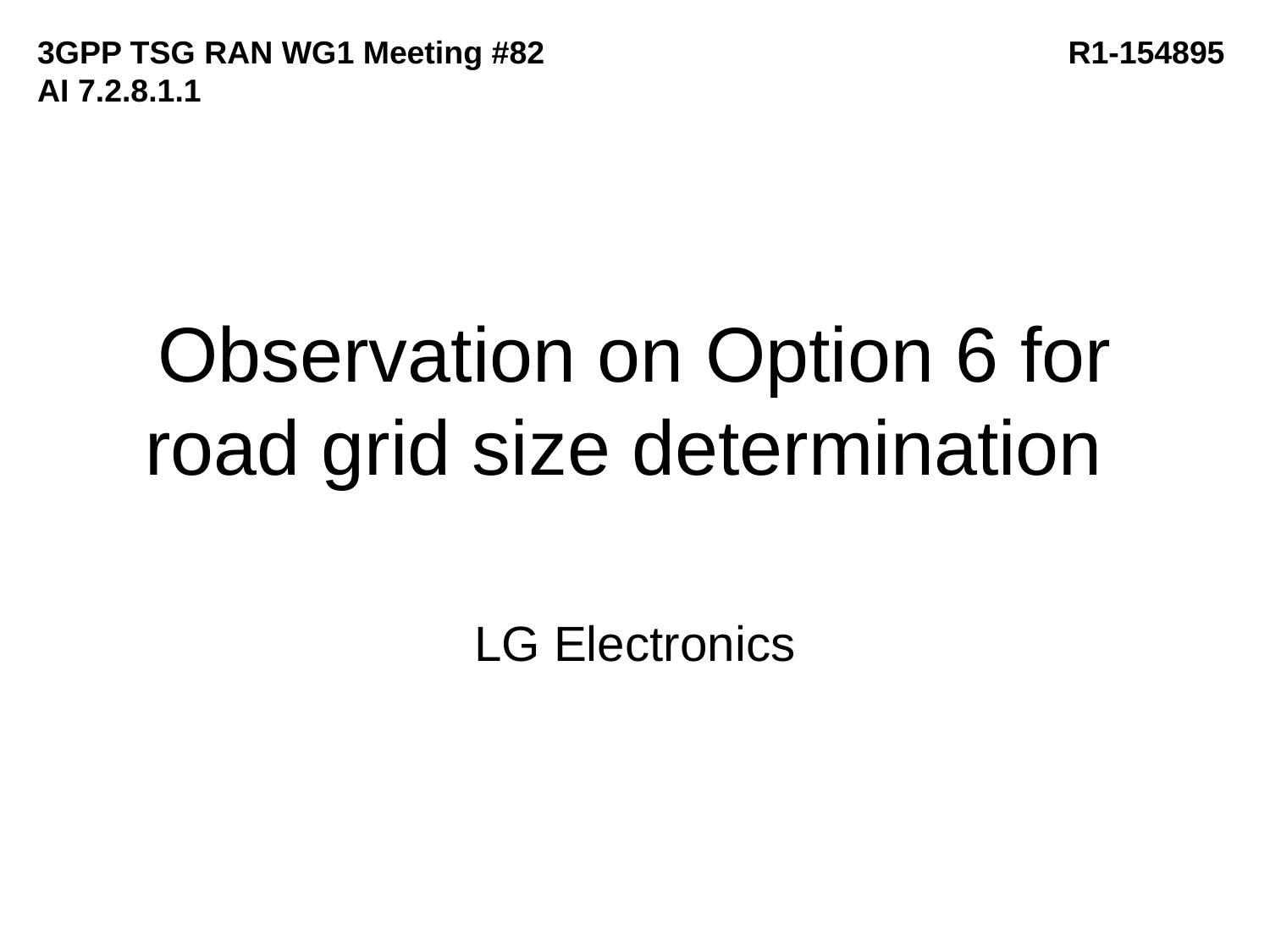

R1-154895
3GPP TSG RAN WG1 Meeting #82
AI 7.2.8.1.1
# Observation on Option 6 for road grid size determination
LG Electronics